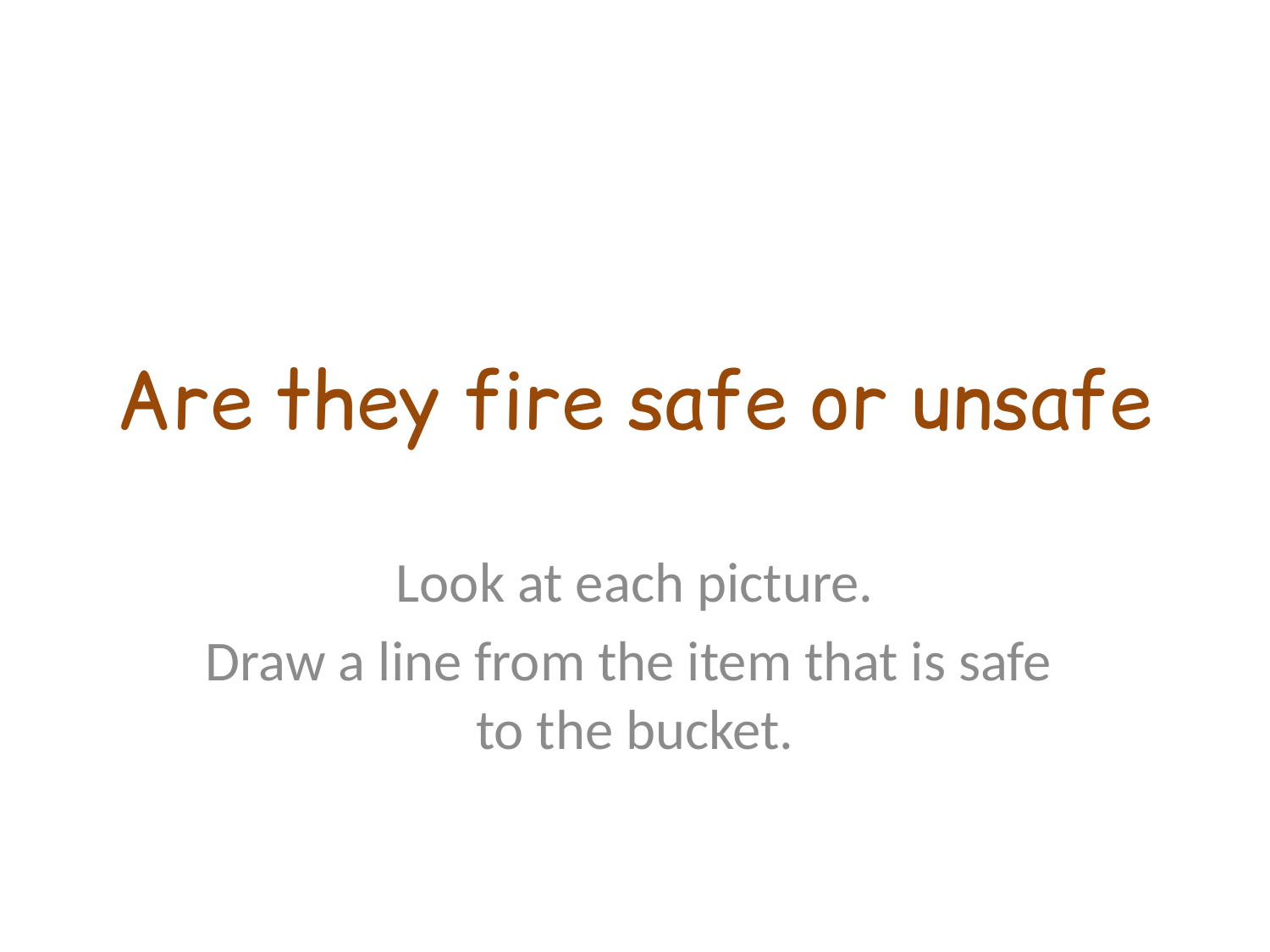

# Are they fire safe or unsafe
Look at each picture.
Draw a line from the item that is safe  to the bucket.